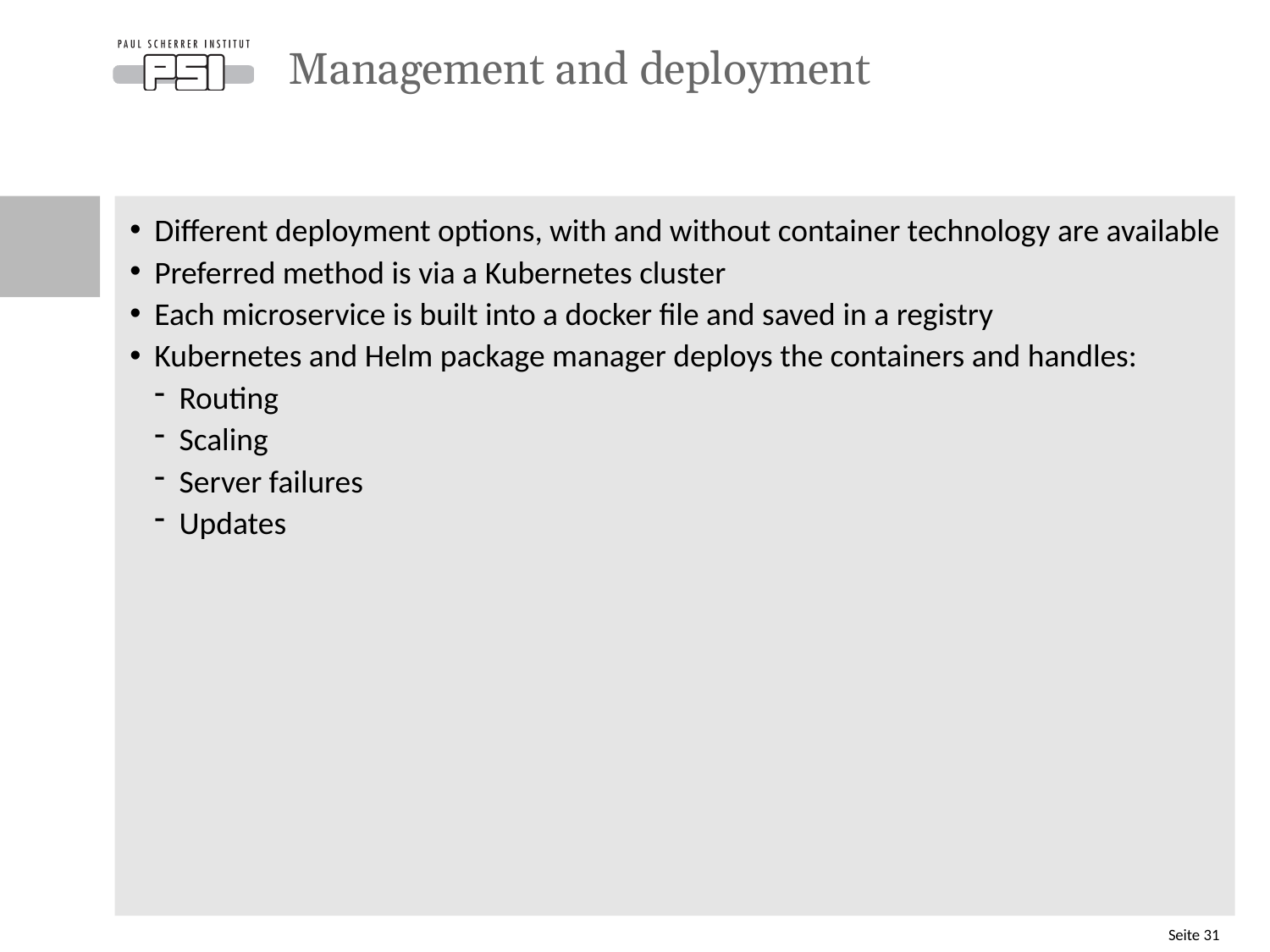

# Management and deployment
Different deployment options, with and without container technology are available
Preferred method is via a Kubernetes cluster
Each microservice is built into a docker file and saved in a registry
Kubernetes and Helm package manager deploys the containers and handles:
Routing
Scaling
Server failures
Updates

Seite 31